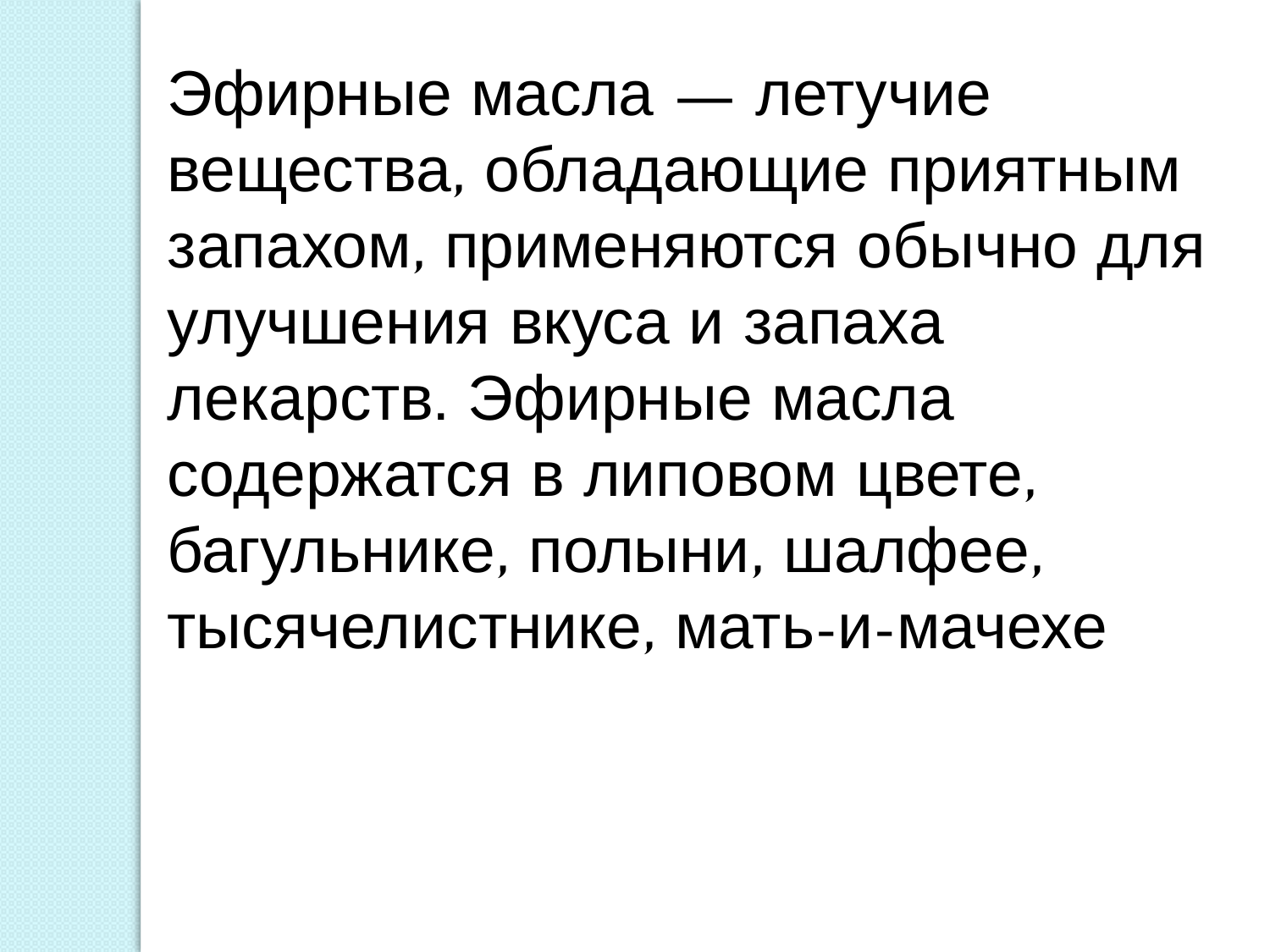

Эфирные масла — летучие вещества, обладающие приятным запахом, применяются обычно для улучшения вкуса и запаха лекарств. Эфирные масла содержатся в липовом цвете, багульнике, полыни, шалфее, тысячелистнике, мать-и-мачехе